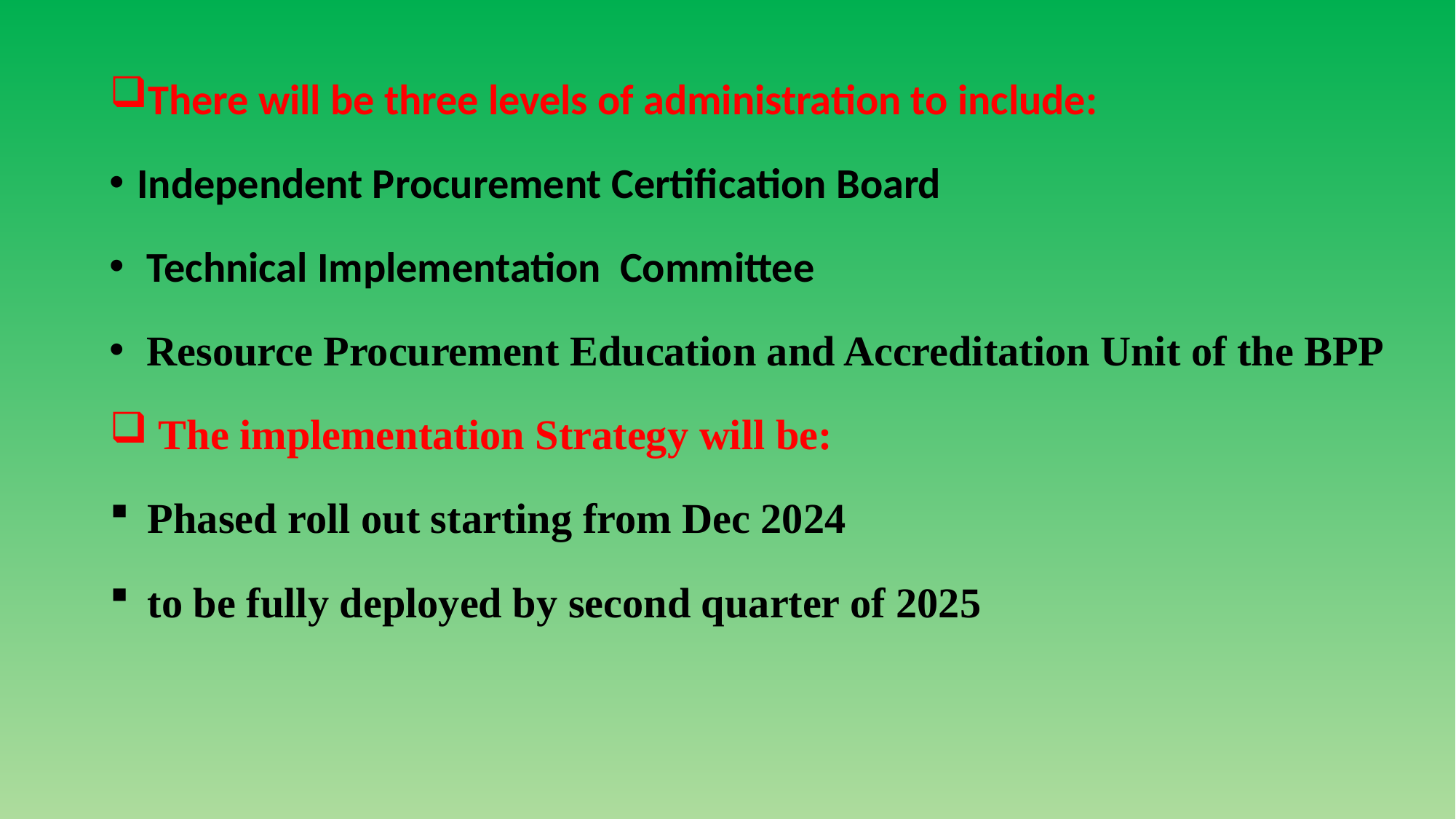

There will be three levels of administration to include:
Independent Procurement Certification Board
 Technical Implementation  Committee
 Resource Procurement Education and Accreditation Unit of the BPP
 The implementation Strategy will be:
 Phased roll out starting from Dec 2024
 to be fully deployed by second quarter of 2025